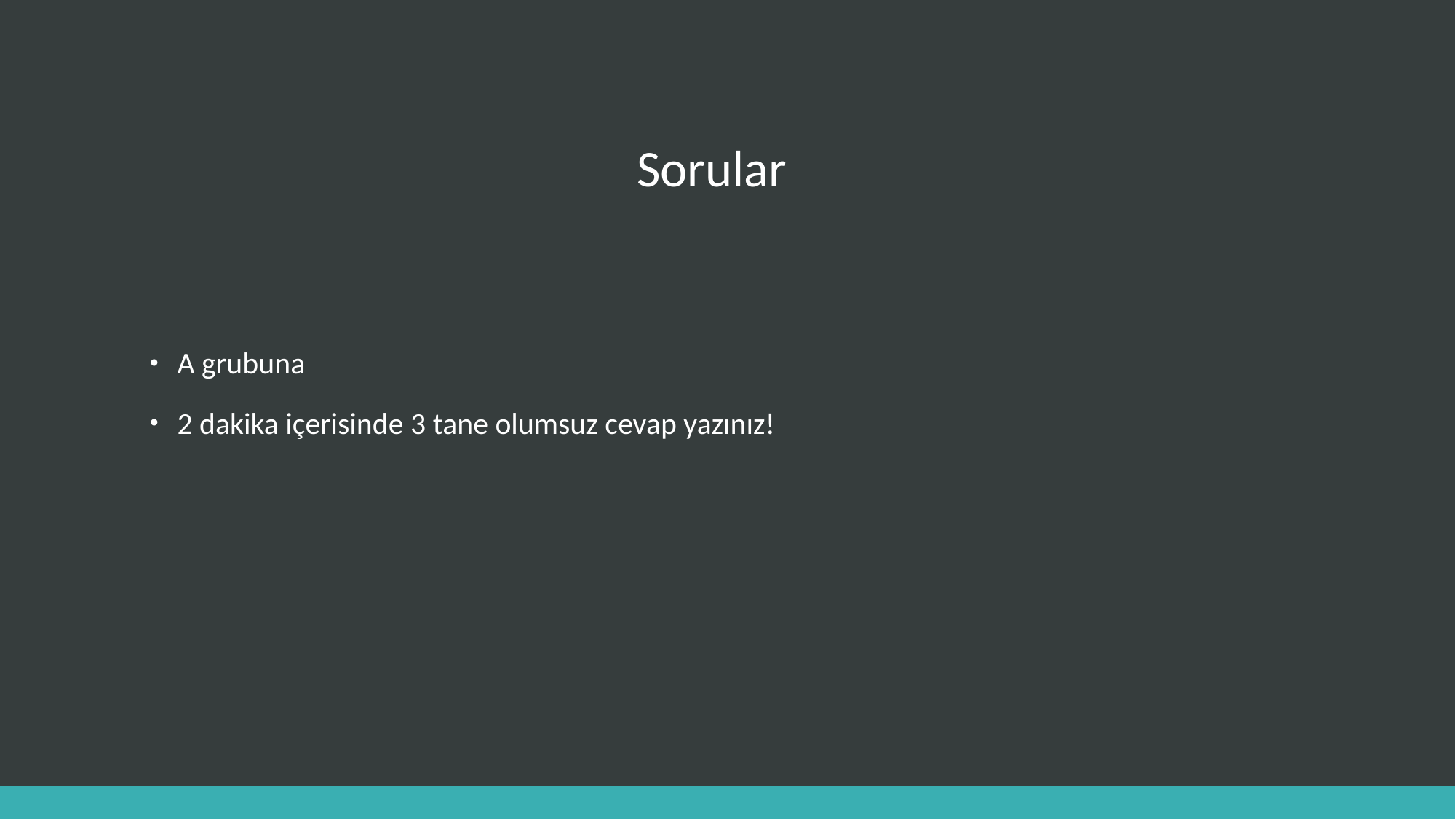

# Sorular
A grubuna
2 dakika içerisinde 3 tane olumsuz cevap yazınız!